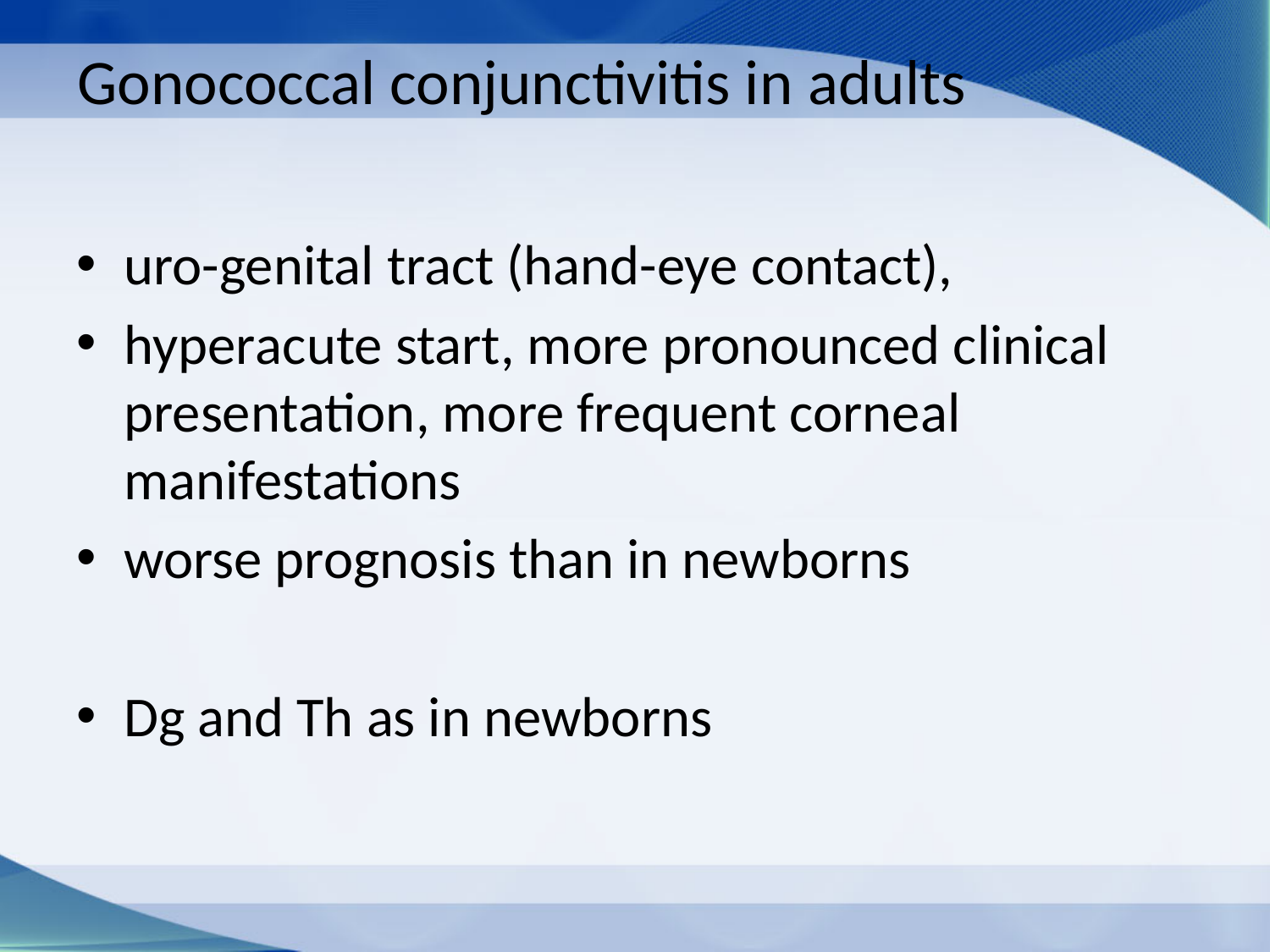

# Gonococcal conjunctivitis in adults
uro-genital tract (hand-eye contact),
hyperacute start, more pronounced clinical presentation, more frequent corneal manifestations
worse prognosis than in newborns

Dg and Th as in newborns